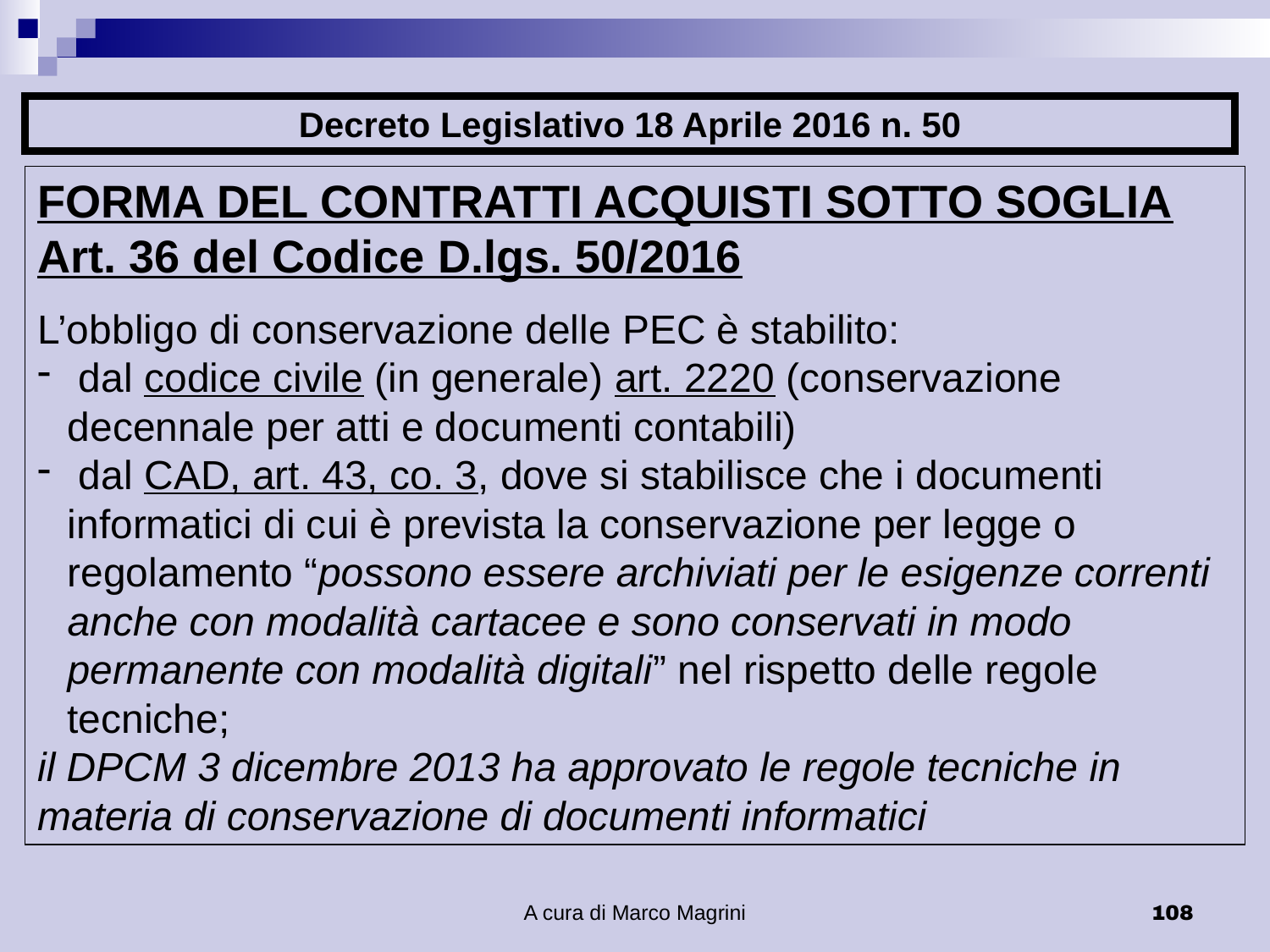

Decreto Legislativo 18 Aprile 2016 n. 50
FORMA DEL CONTRATTI ACQUISTI SOTTO SOGLIA
Art. 36 del Codice D.lgs. 50/2016

L’obbligo di conservazione delle PEC è stabilito:
 dal codice civile (in generale) art. 2220 (conservazione decennale per atti e documenti contabili)
 dal CAD, art. 43, co. 3, dove si stabilisce che i documenti informatici di cui è prevista la conservazione per legge o regolamento “possono essere archiviati per le esigenze correnti anche con modalità cartacee e sono conservati in modo permanente con modalità digitali” nel rispetto delle regole tecniche;
il DPCM 3 dicembre 2013 ha approvato le regole tecniche in materia di conservazione di documenti informatici

A cura di Marco Magrini
108